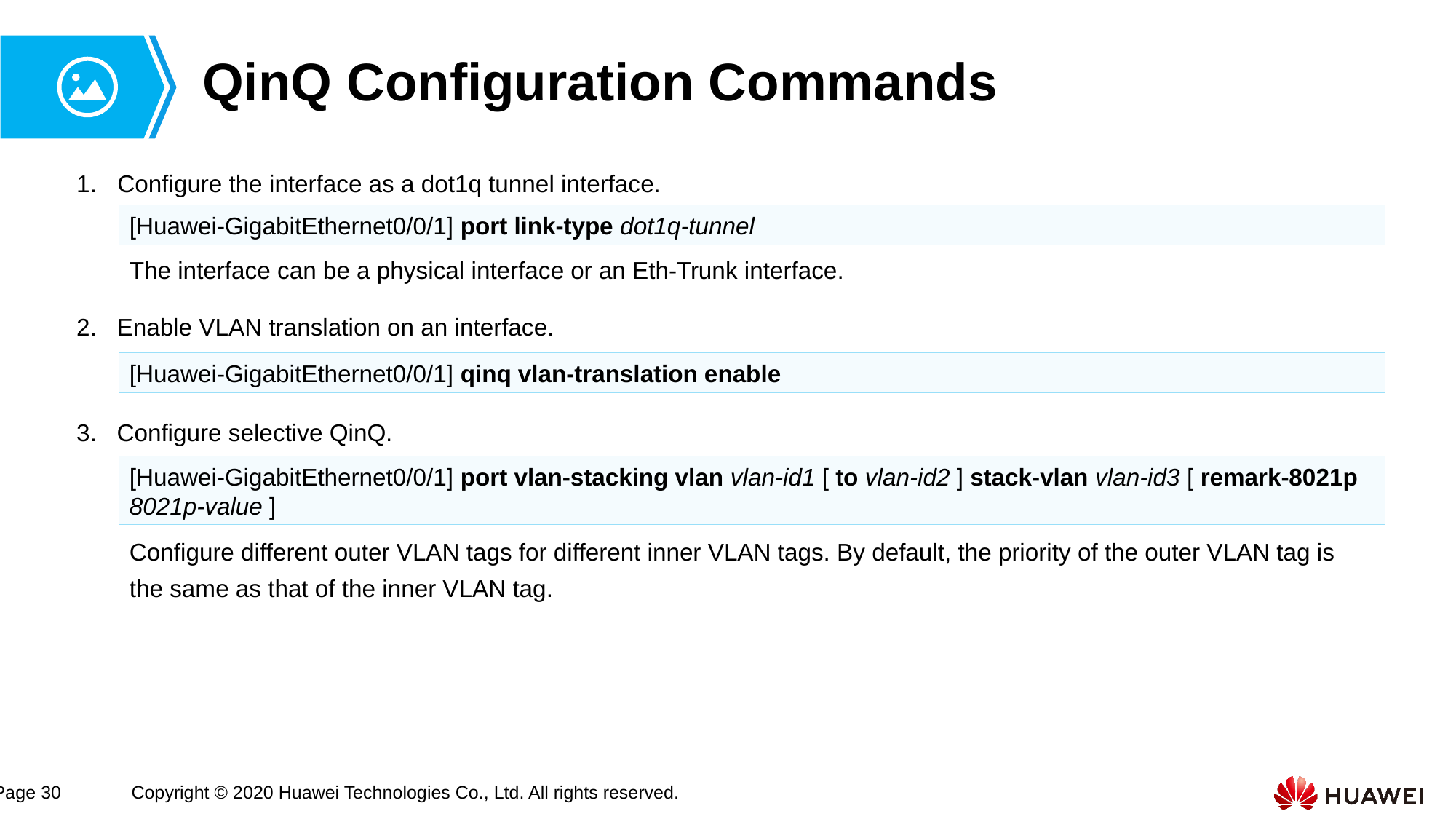

# QinQ Configuration Commands
Configure the interface as a dot1q tunnel interface.
[Huawei-GigabitEthernet0/0/1] port link-type dot1q-tunnel
The interface can be a physical interface or an Eth-Trunk interface.
2.   Enable VLAN translation on an interface.
[Huawei-GigabitEthernet0/0/1] qinq vlan-translation enable
3.   Configure selective QinQ.
[Huawei-GigabitEthernet0/0/1] port vlan-stacking vlan vlan-id1 [ to vlan-id2 ] stack-vlan vlan-id3 [ remark-8021p 8021p-value ]
Configure different outer VLAN tags for different inner VLAN tags. By default, the priority of the outer VLAN tag is the same as that of the inner VLAN tag.